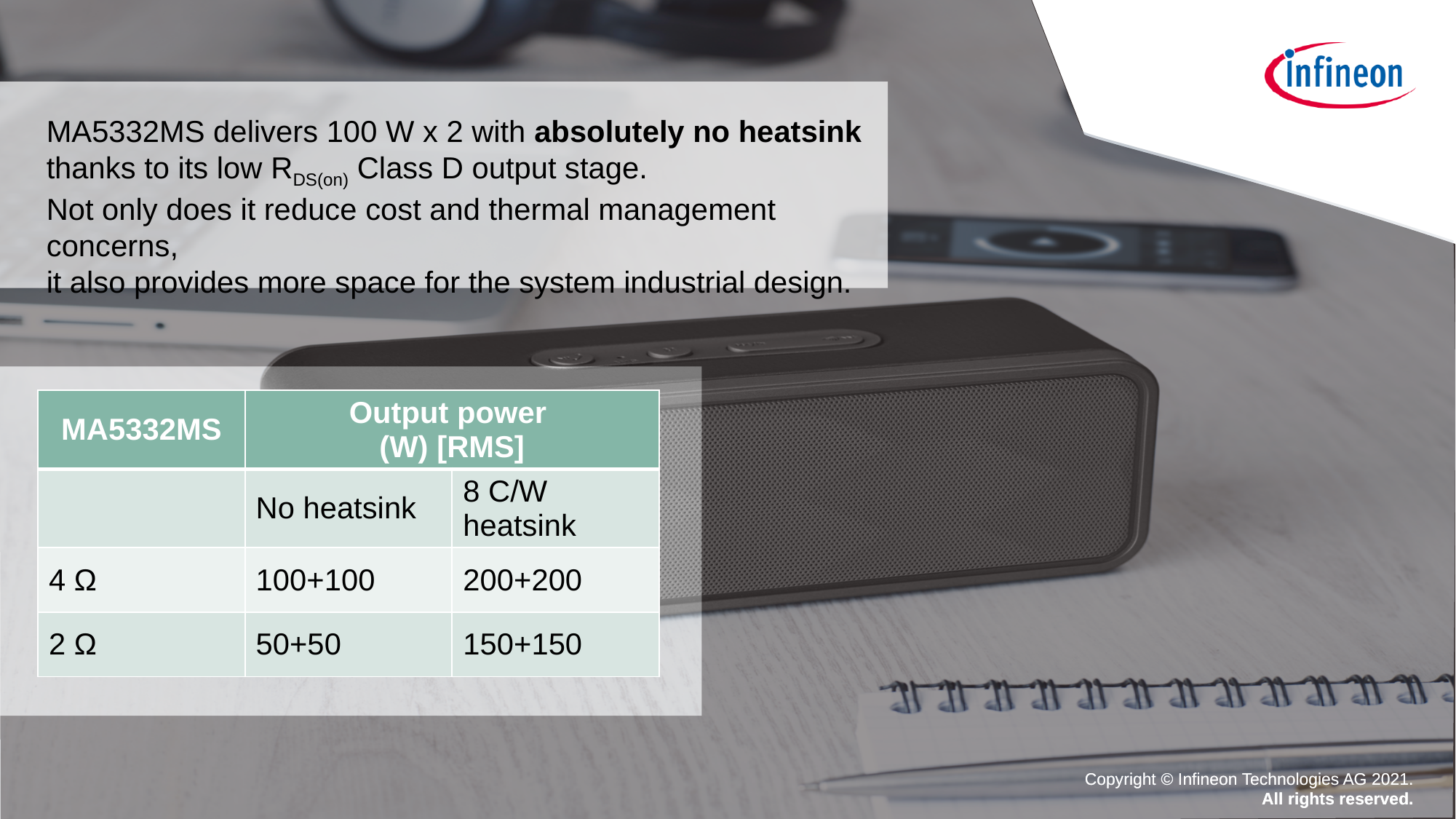

MA5332MS delivers 100 W x 2 with absolutely no heatsink thanks to its low RDS(on) Class D output stage.
Not only does it reduce cost and thermal management concerns,
it also provides more space for the system industrial design.

| MA5332MS | Output power (W) [RMS] |  |
| --- | --- | --- |
|  | No heatsink | 8 C/W heatsink |
| 4 Ω | 100+100 | 200+200 |
| 2 Ω | 50+50 | 150+150 |
Copyright © Infineon Technologies AG 2021.
All rights reserved.